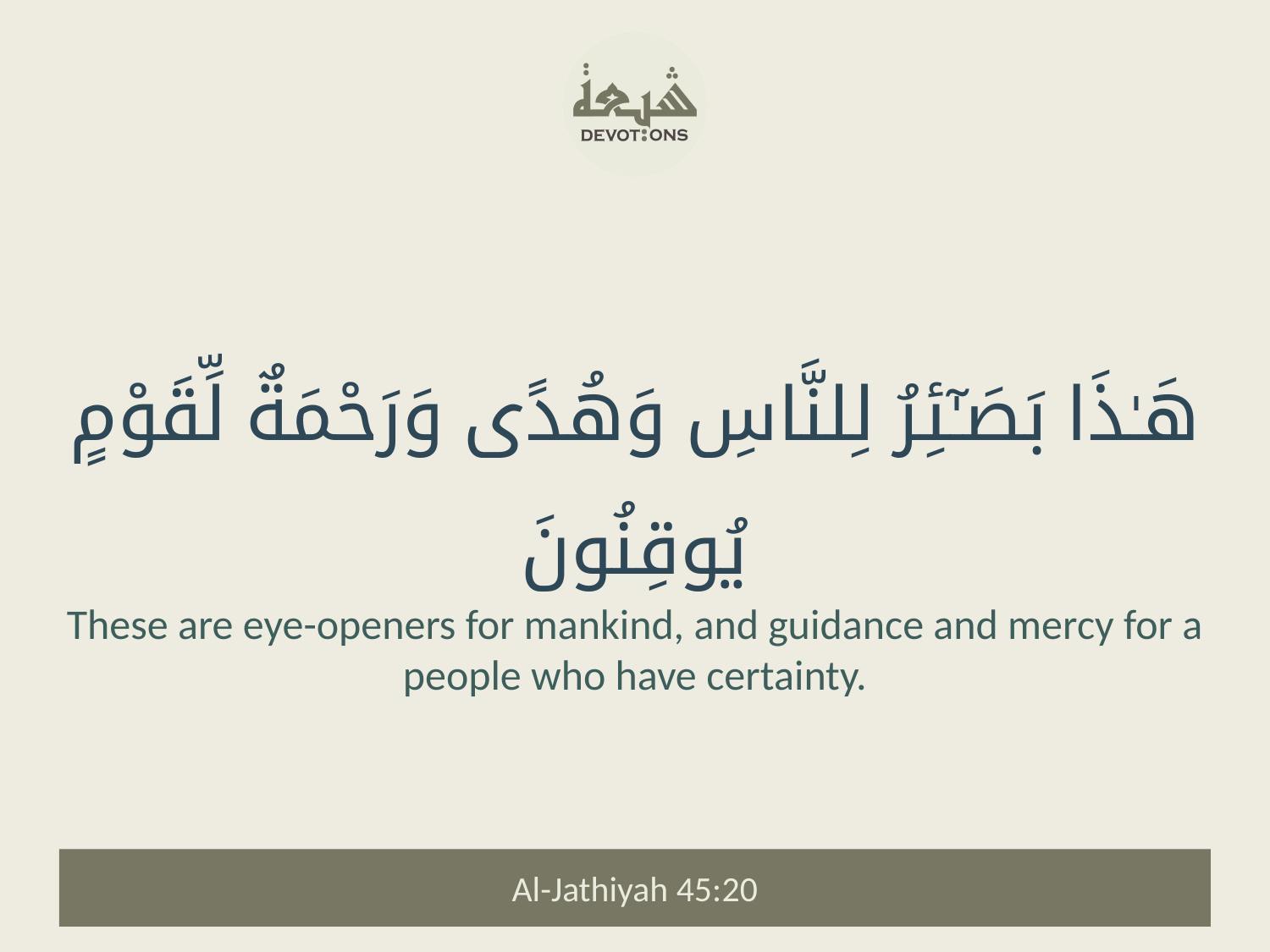

هَـٰذَا بَصَـٰٓئِرُ لِلنَّاسِ وَهُدًى وَرَحْمَةٌ لِّقَوْمٍ يُوقِنُونَ
These are eye-openers for mankind, and guidance and mercy for a people who have certainty.
Al-Jathiyah 45:20